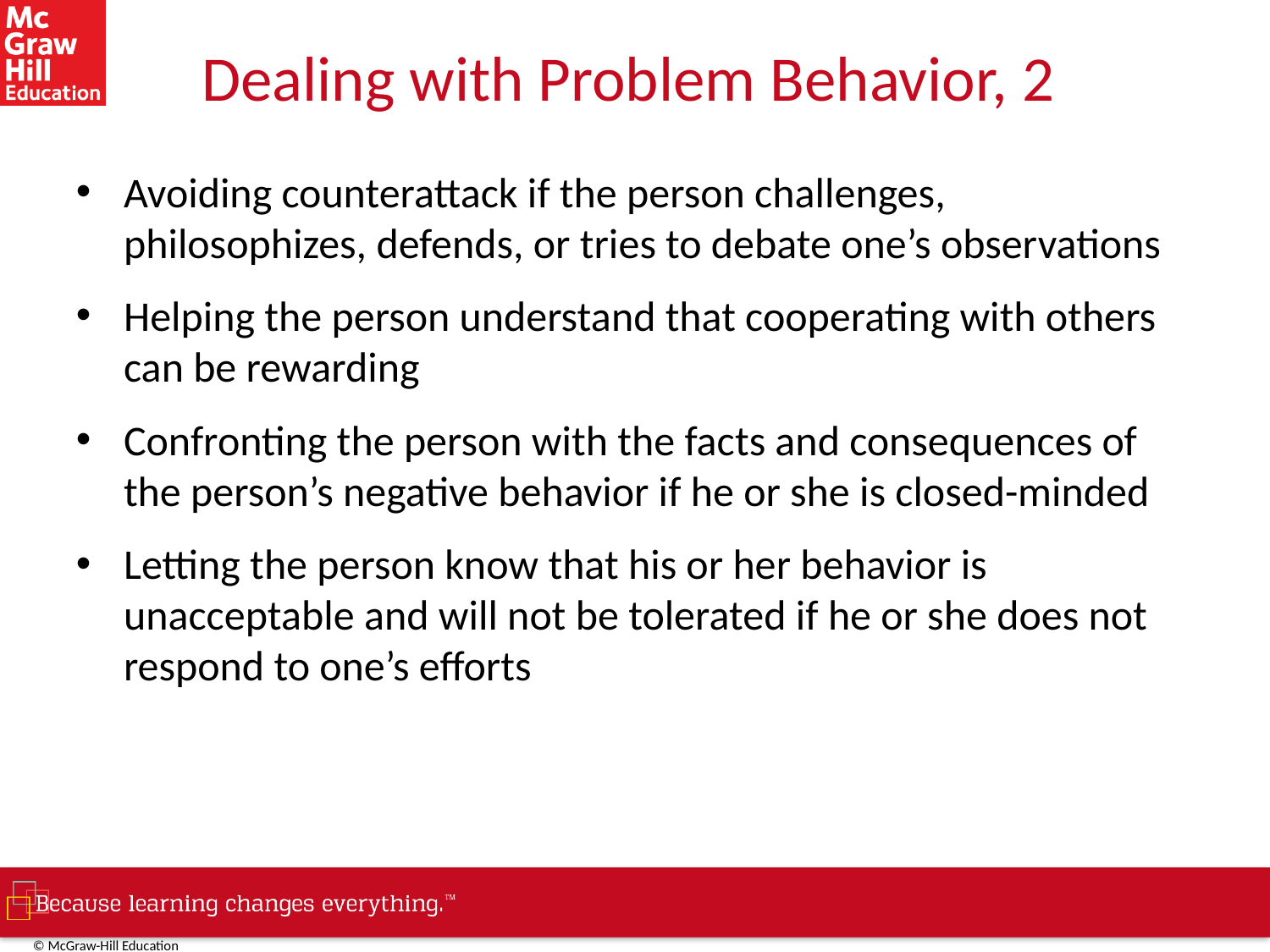

# Dealing with Problem Behavior, 2
Avoiding counterattack if the person challenges, philosophizes, defends, or tries to debate one’s observations
Helping the person understand that cooperating with others can be rewarding
Confronting the person with the facts and consequences of the person’s negative behavior if he or she is closed-minded
Letting the person know that his or her behavior is unacceptable and will not be tolerated if he or she does not respond to one’s efforts